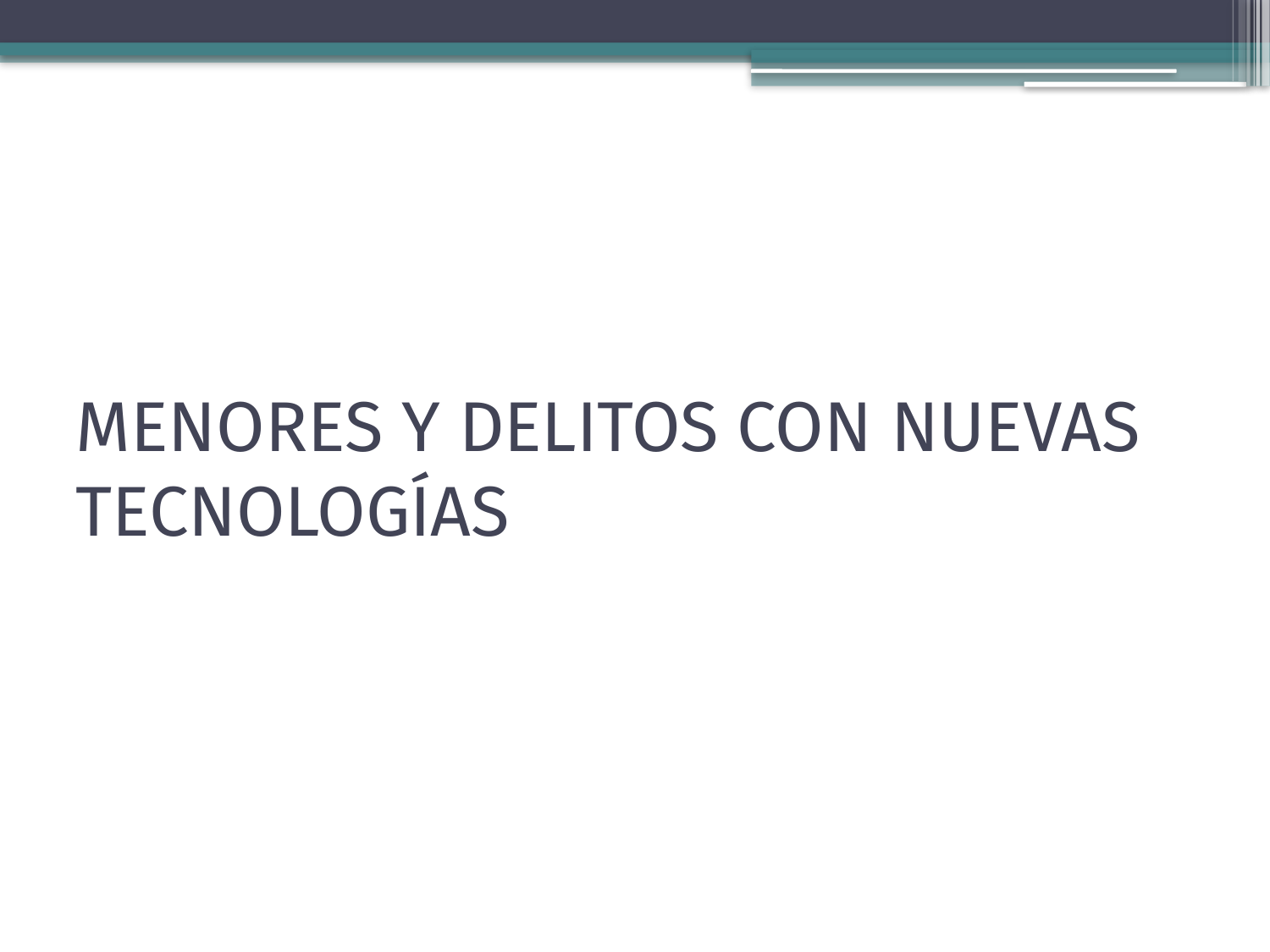

# MENORES Y DELITOS CON NUEVAS TECNOLOGÍAS